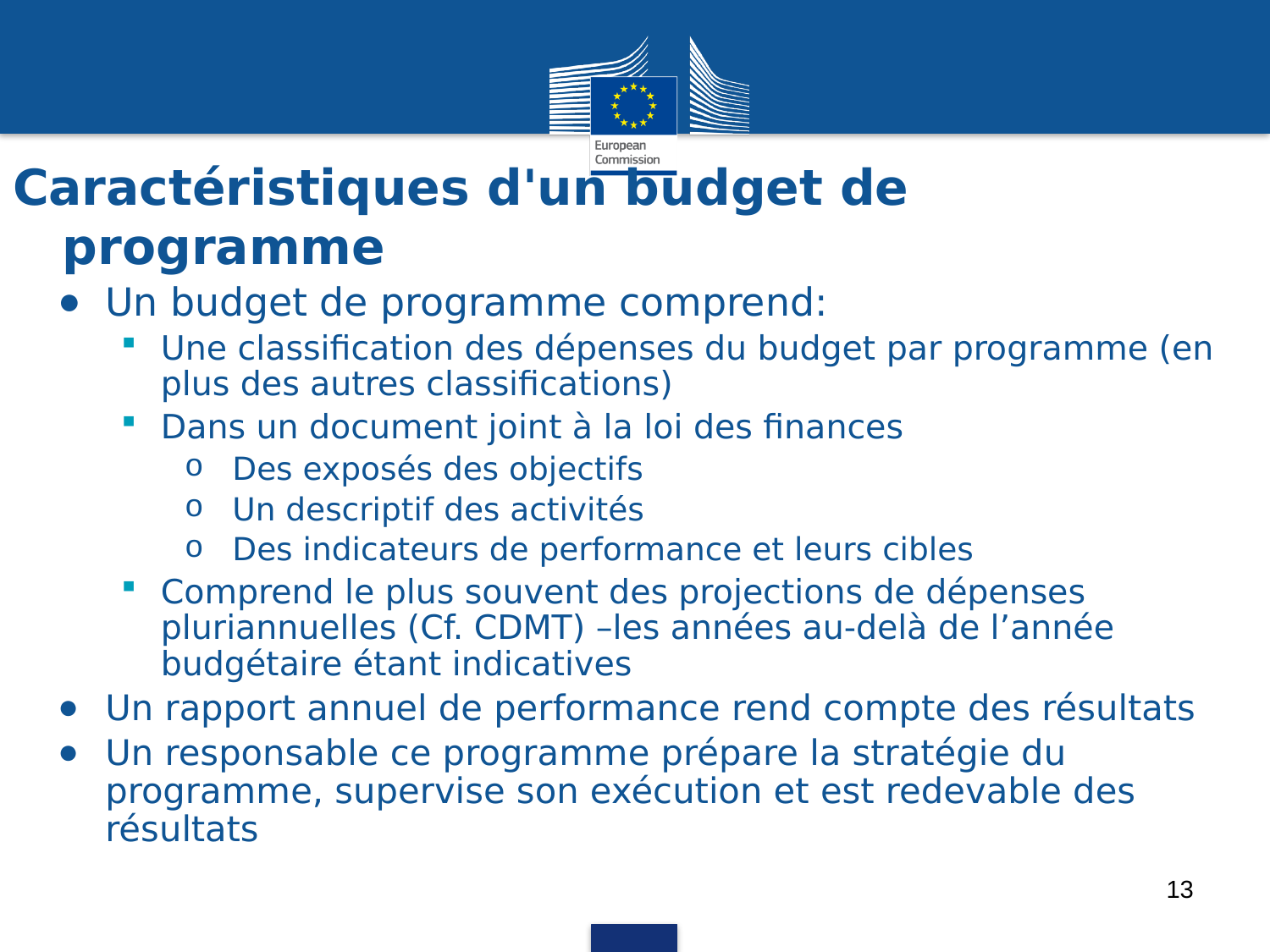

# Caractéristiques d'un budget de programme
Un budget de programme comprend:
Une classification des dépenses du budget par programme (en plus des autres classifications)
Dans un document joint à la loi des finances
Des exposés des objectifs
Un descriptif des activités
Des indicateurs de performance et leurs cibles
Comprend le plus souvent des projections de dépenses pluriannuelles (Cf. CDMT) –les années au-delà de l’année budgétaire étant indicatives
Un rapport annuel de performance rend compte des résultats
Un responsable ce programme prépare la stratégie du programme, supervise son exécution et est redevable des résultats

13